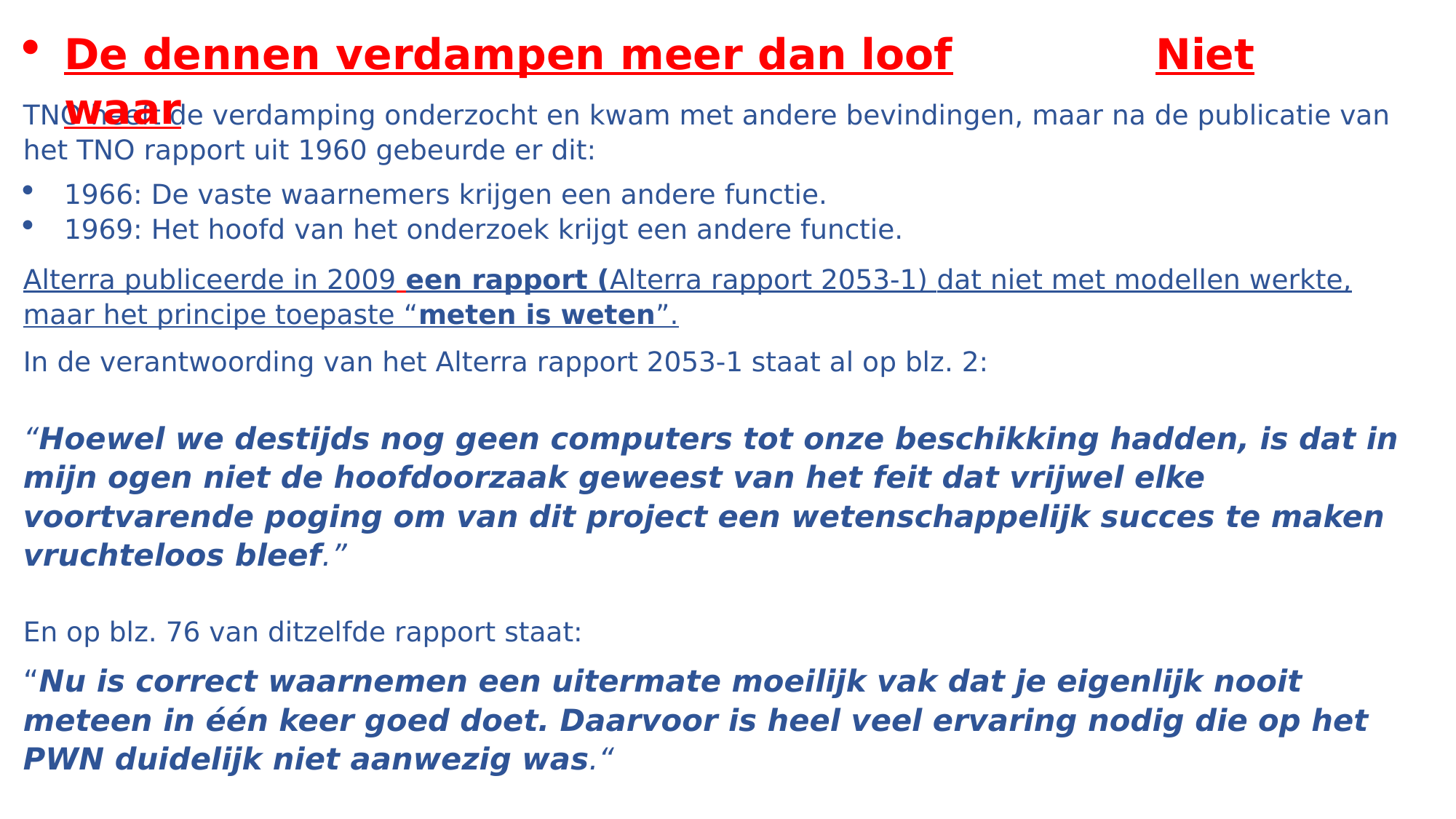

De dennen verdampen meer dan loof		Niet waar
TNO heeft de verdamping onderzocht en kwam met andere bevindingen, maar na de publicatie van het TNO rapport uit 1960 gebeurde er dit:
1966: De vaste waarnemers krijgen een andere functie.
1969: Het hoofd van het onderzoek krijgt een andere functie.

Alterra publiceerde in 2009 een rapport (Alterra rapport 2053-1) dat niet met modellen werkte, maar het principe toepaste “meten is weten”.
In de verantwoording van het Alterra rapport 2053-1 staat al op blz. 2:

“Hoewel we destijds nog geen computers tot onze beschikking hadden, is dat in mijn ogen niet de hoofdoorzaak geweest van het feit dat vrijwel elke voortvarende poging om van dit project een wetenschappelijk succes te maken vruchteloos bleef.”

En op blz. 76 van ditzelfde rapport staat:
“Nu is correct waarnemen een uitermate moeilijk vak dat je eigenlijk nooit meteen in één keer goed doet. Daarvoor is heel veel ervaring nodig die op het PWN duidelijk niet aanwezig was.“